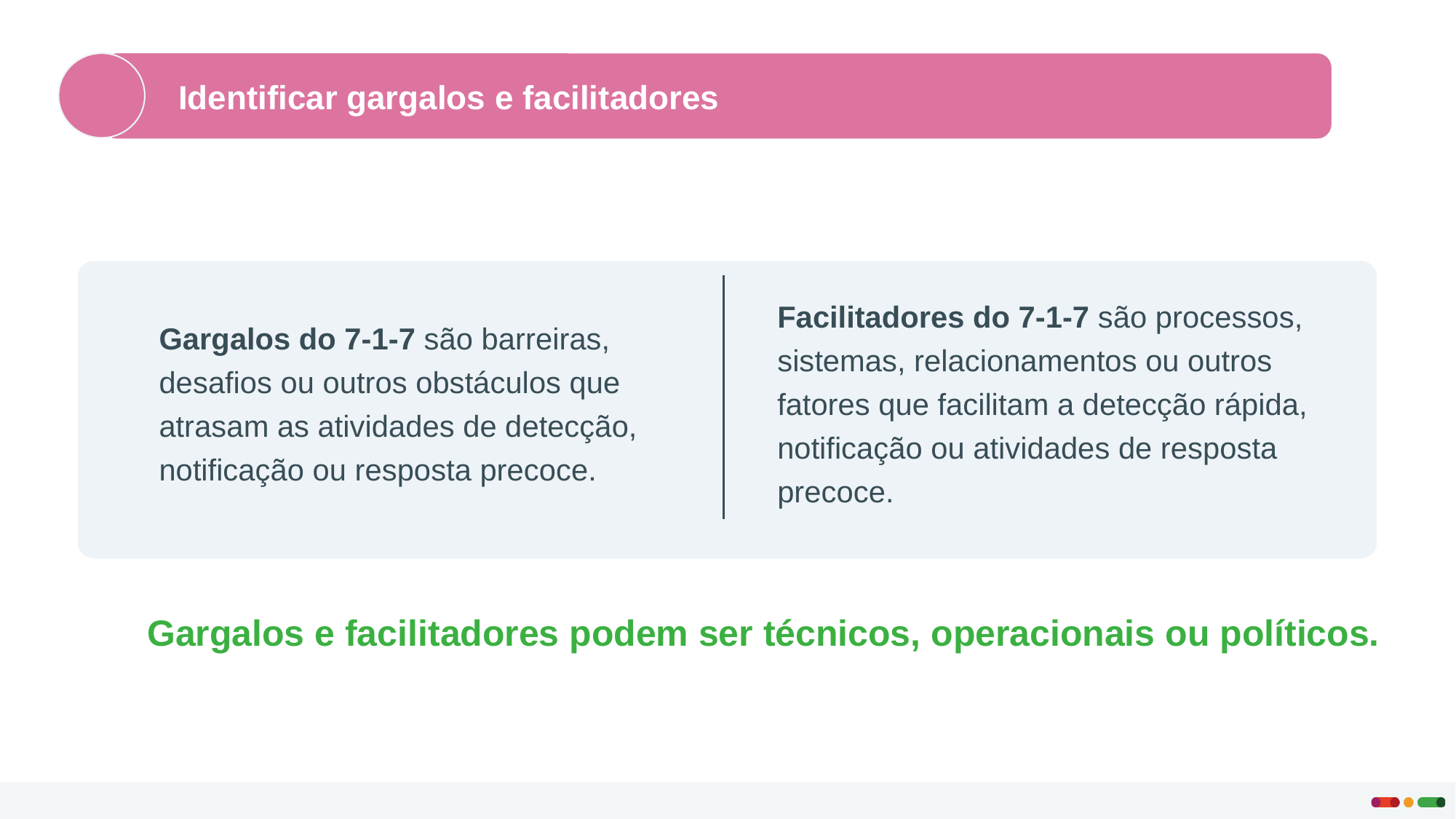

Identificar gargalos e facilitadores

Gargalos do 7-1-7 são barreiras, desafios ou outros obstáculos que atrasam as atividades de detecção, notificação ou resposta precoce.
Facilitadores do 7-1-7 são processos, sistemas, relacionamentos ou outros fatores que facilitam a detecção rápida, notificação ou atividades de resposta precoce.
Gargalos e facilitadores podem ser técnicos, operacionais ou políticos.